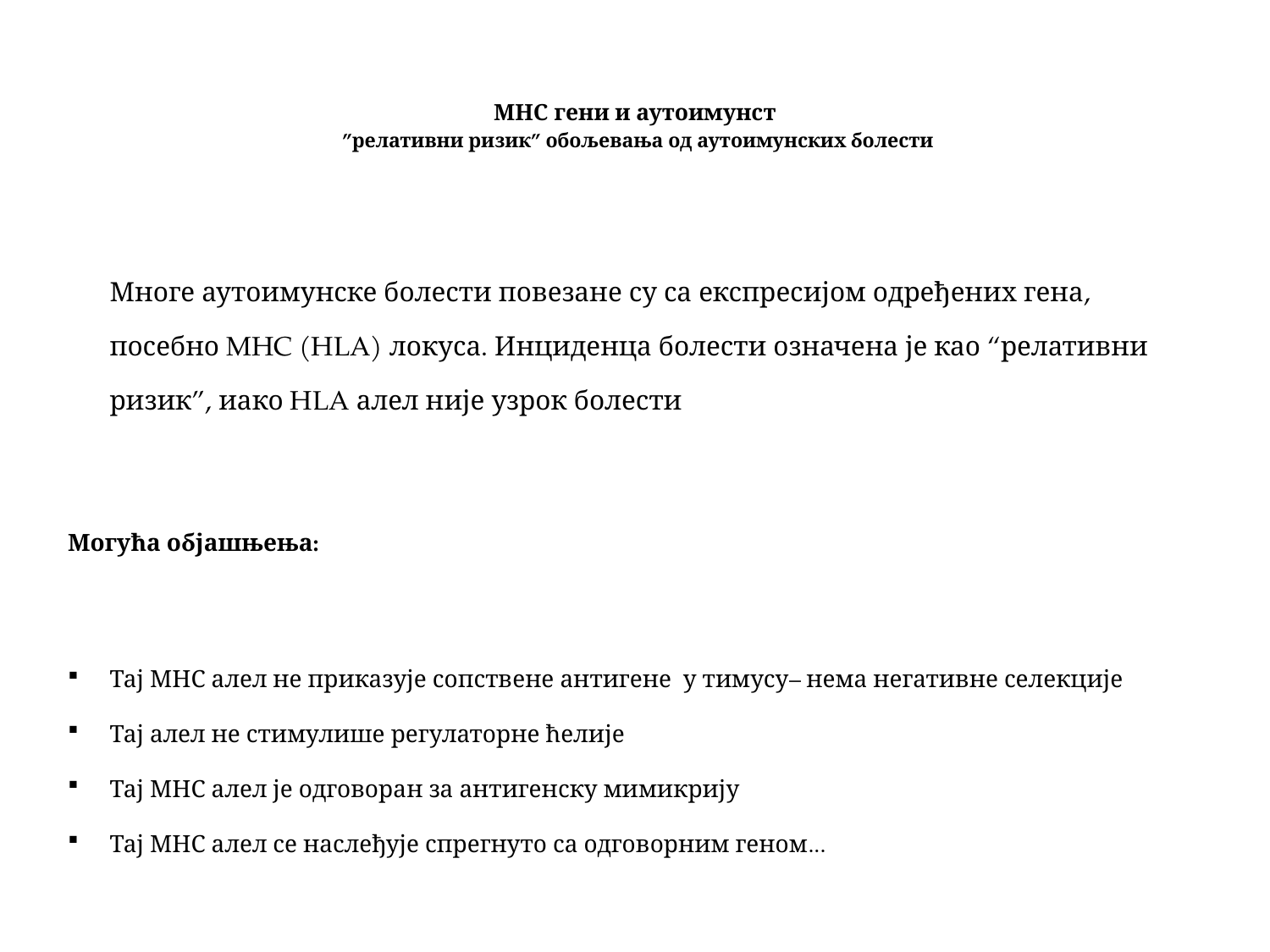

# МНС гени и аутоимунст ”релативни ризик” обољевања од аутоимунских болести
	Многе аутоимунске болести повезане су са експресијом одређених гена, посебно MHC (HLA) локуса. Инциденца болести означена је као “релативни ризик”, иако HLA алел није узрок болести

Могућа објашњења:

Тај МНС алел не приказује сопствене антигене  у тимусу– нема негативне селекције

Тај алел не стимулише регулаторне ћелије

Тај МНС алел је одговоран за антигенску мимикрију

Тај МНС алел се наслеђује спрегнуто са одговорним геном...